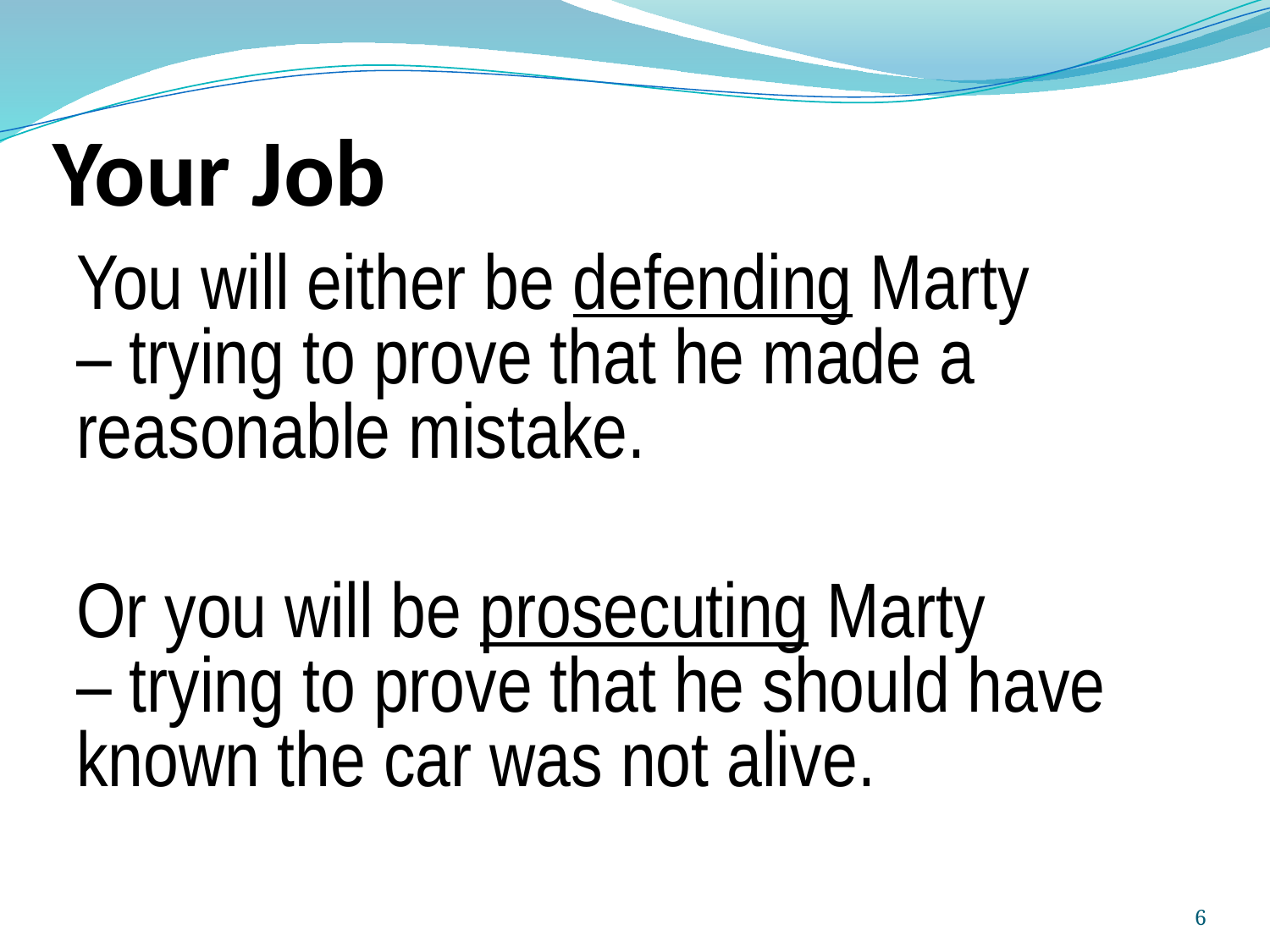

# Your Job
You will either be defending Marty        – trying to prove that he made a reasonable mistake.

Or you will be prosecuting Marty           – trying to prove that he should have known the car was not alive.
6